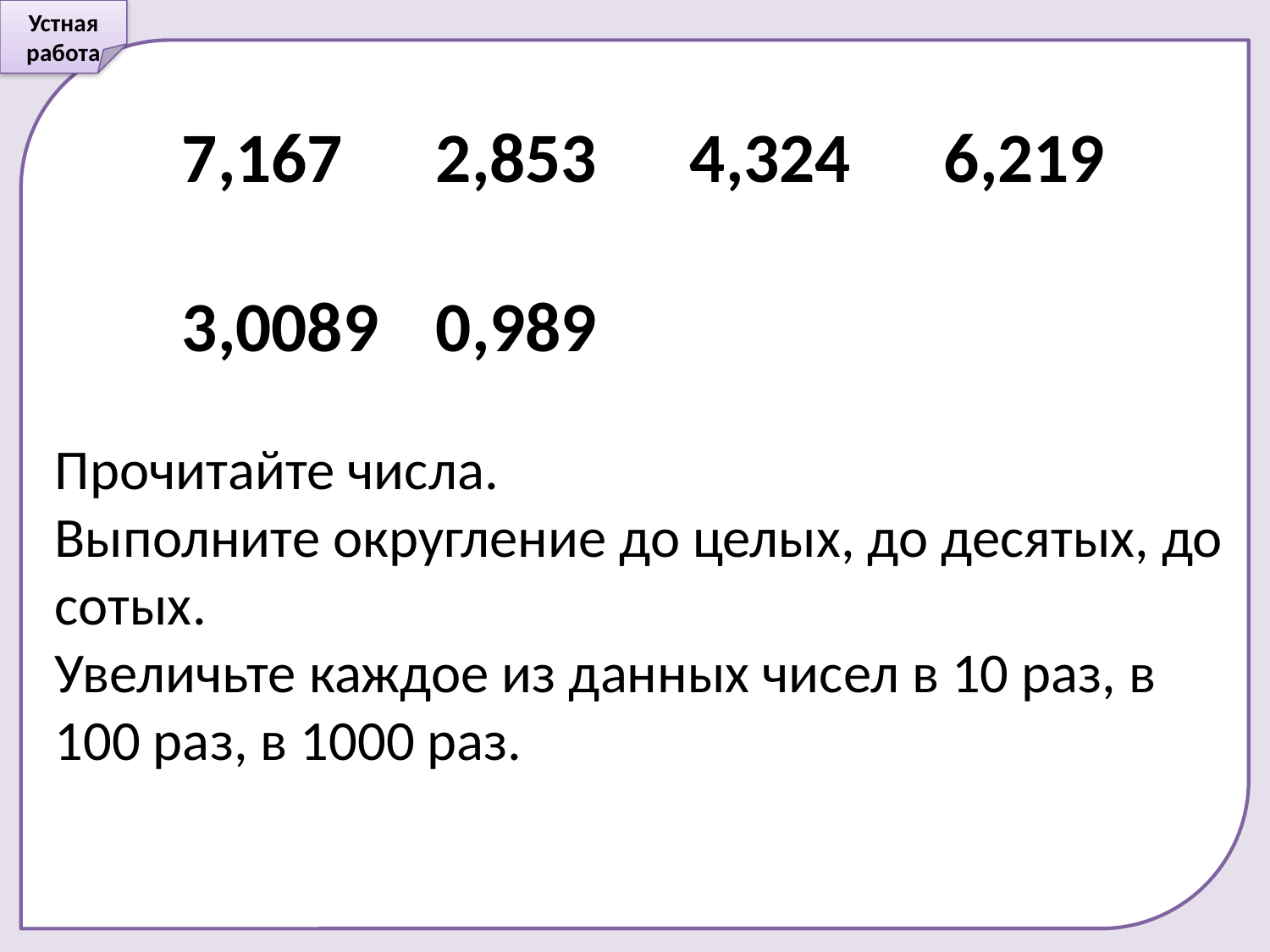

Устная работа

	7,167	2,853	4,324	6,219

	3,0089	0,989

Прочитайте числа.
Выполните округление до целых, до десятых, до сотых.
Увеличьте каждое из данных чисел в 10 раз, в 100 раз, в 1000 раз.